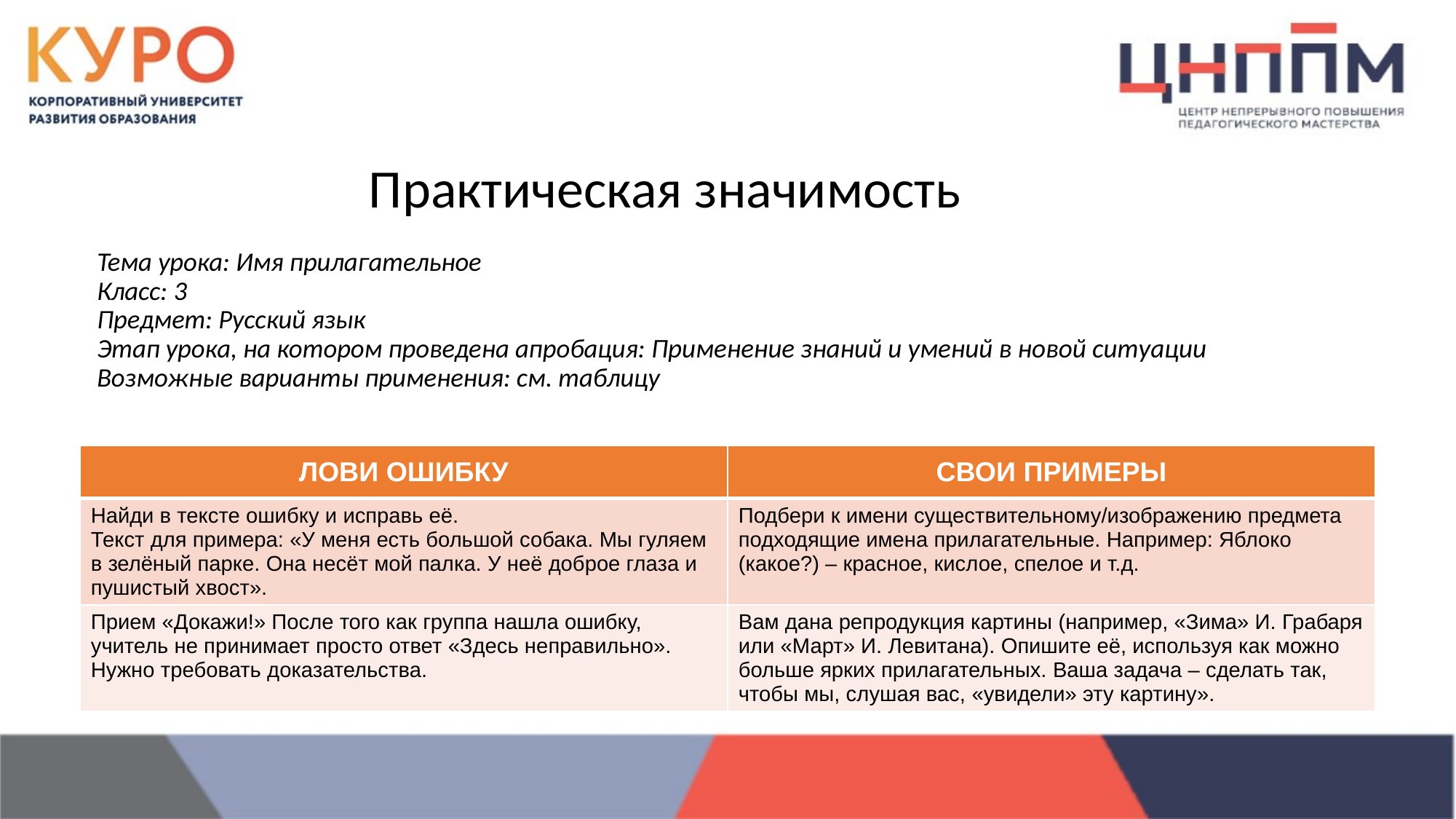

Практическая значимость
Тема урока: Имя прилагательное
Класс: 3
Предмет: Русский язык
Этап урока, на котором проведена апробация: Применение знаний и умений в новой ситуации
Возможные варианты применения: см. таблицу
| ЛОВИ ОШИБКУ | СВОИ ПРИМЕРЫ |
| --- | --- |
| Найди в тексте ошибку и исправь её. Текст для примера: «У меня есть большой собака. Мы гуляем в зелёный парке. Она несёт мой палка. У неё доброе глаза и пушистый хвост». | Подбери к имени существительному/изображению предмета подходящие имена прилагательные. Например: Яблоко (какое?) – красное, кислое, спелое и т.д. |
| Прием «Докажи!» После того как группа нашла ошибку, учитель не принимает просто ответ «Здесь неправильно». Нужно требовать доказательства. | Вам дана репродукция картины (например, «Зима» И. Грабаря или «Март» И. Левитана). Опишите её, используя как можно больше ярких прилагательных. Ваша задача – сделать так, чтобы мы, слушая вас, «увидели» эту картину». |